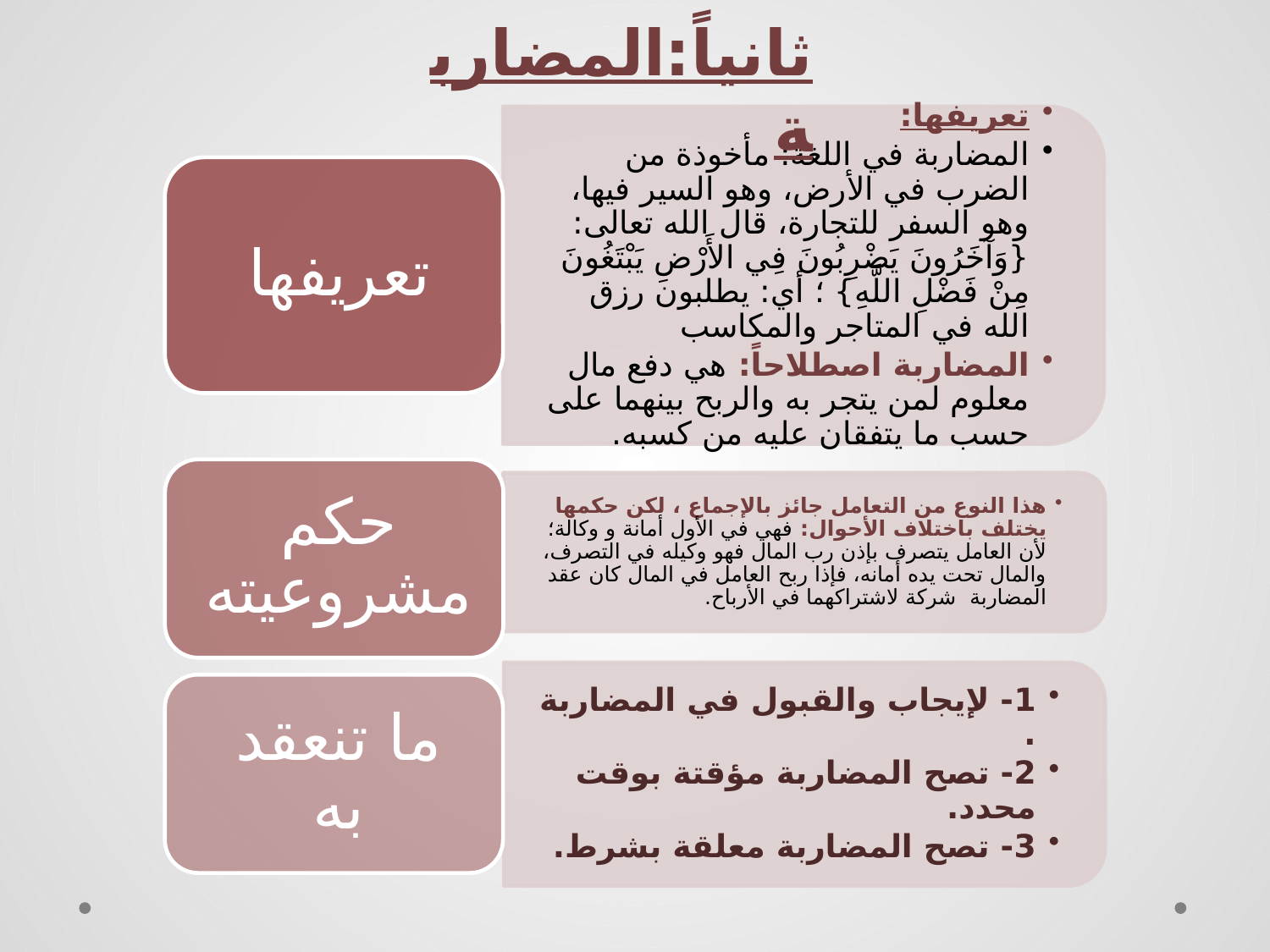

ثانياً:المضاربة

تعريفها:
المضاربة في اللغة: مأخوذة من الضرب في الأرض، وهو السير فيها، وهو السفر للتجارة، قال الله تعالى: {وَآخَرُونَ يَضْرِبُونَ فِي الأَرْضِ يَبْتَغُونَ مِنْ فَضْلِ اللَّهِ} ؛ أي: يطلبون رزق الله في المتاجر والمكاسب
المضاربة اصطلاحاً: هي دفع مال معلوم لمن يتجر به والربح بينهما على حسب ما يتفقان عليه من كسبه.
تعريفها
هذا النوع من التعامل جائز بالإجماع ، لكن حكمها يختلف باختلاف الأحوال: فهي في الأول أمانة و وكالة؛ لأن العامل يتصرف بإذن رب المال فهو وكيله في التصرف، والمال تحت يده أمانه، فإذا ربح العامل في المال كان عقد المضاربة  شركة لاشتراكهما في الأرباح.
حكم مشروعيته
1- لإيجاب والقبول في المضاربة .
2- تصح المضاربة مؤقتة بوقت محدد.
3- تصح المضاربة معلقة بشرط.
ما تنعقد به